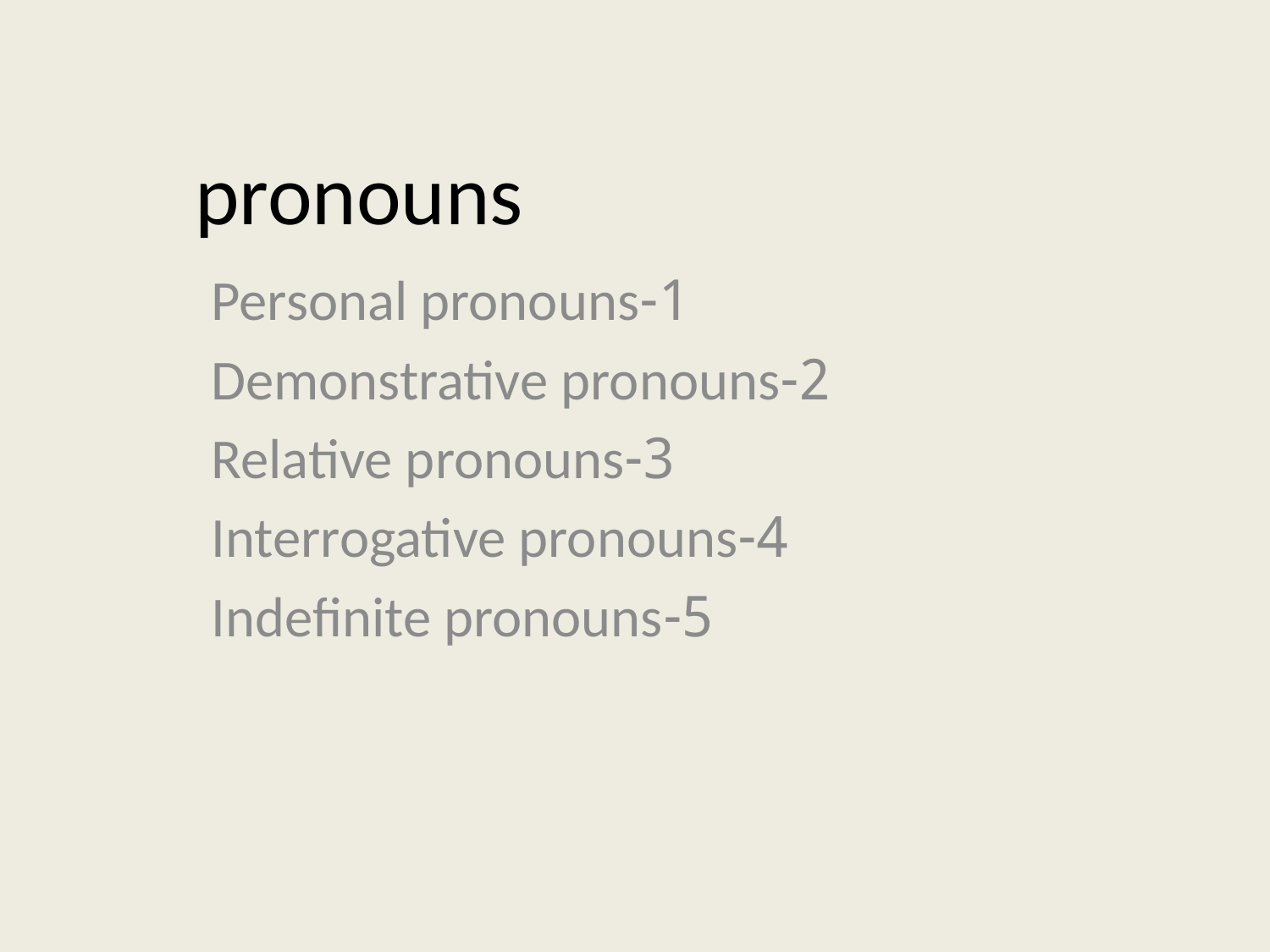

# pronouns
1-Personal pronouns
2-Demonstrative pronouns
3-Relative pronouns
4-Interrogative pronouns
5-Indefinite pronouns